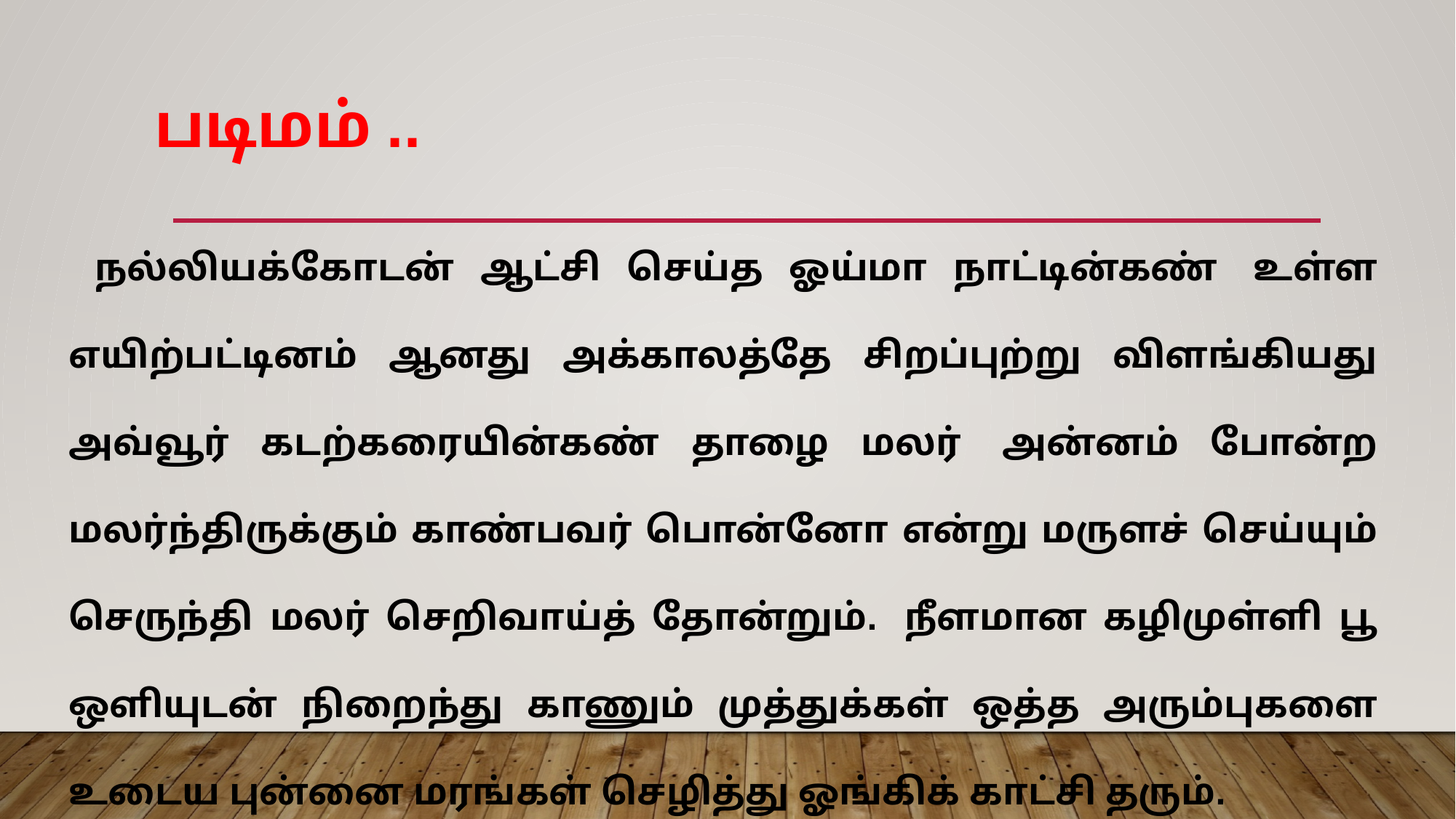

# படிமம் ..
 நல்லியக்கோடன் ஆட்சி செய்த ஓய்மா நாட்டின்கண்  உள்ள எயிற்பட்டினம் ஆனது அக்காலத்தே சிறப்புற்று விளங்கியது அவ்வூர் கடற்கரையின்கண் தாழை மலர்  அன்னம் போன்ற மலர்ந்திருக்கும் காண்பவர் பொன்னோ என்று மருளச் செய்யும் செருந்தி மலர் செறிவாய்த் தோன்றும்.  நீளமான கழிமுள்ளி பூ ஒளியுடன் நிறைந்து காணும் முத்துக்கள் ஒத்த அரும்புகளை உடைய புன்னை மரங்கள் செழித்து ஓங்கிக் காட்சி தரும்.